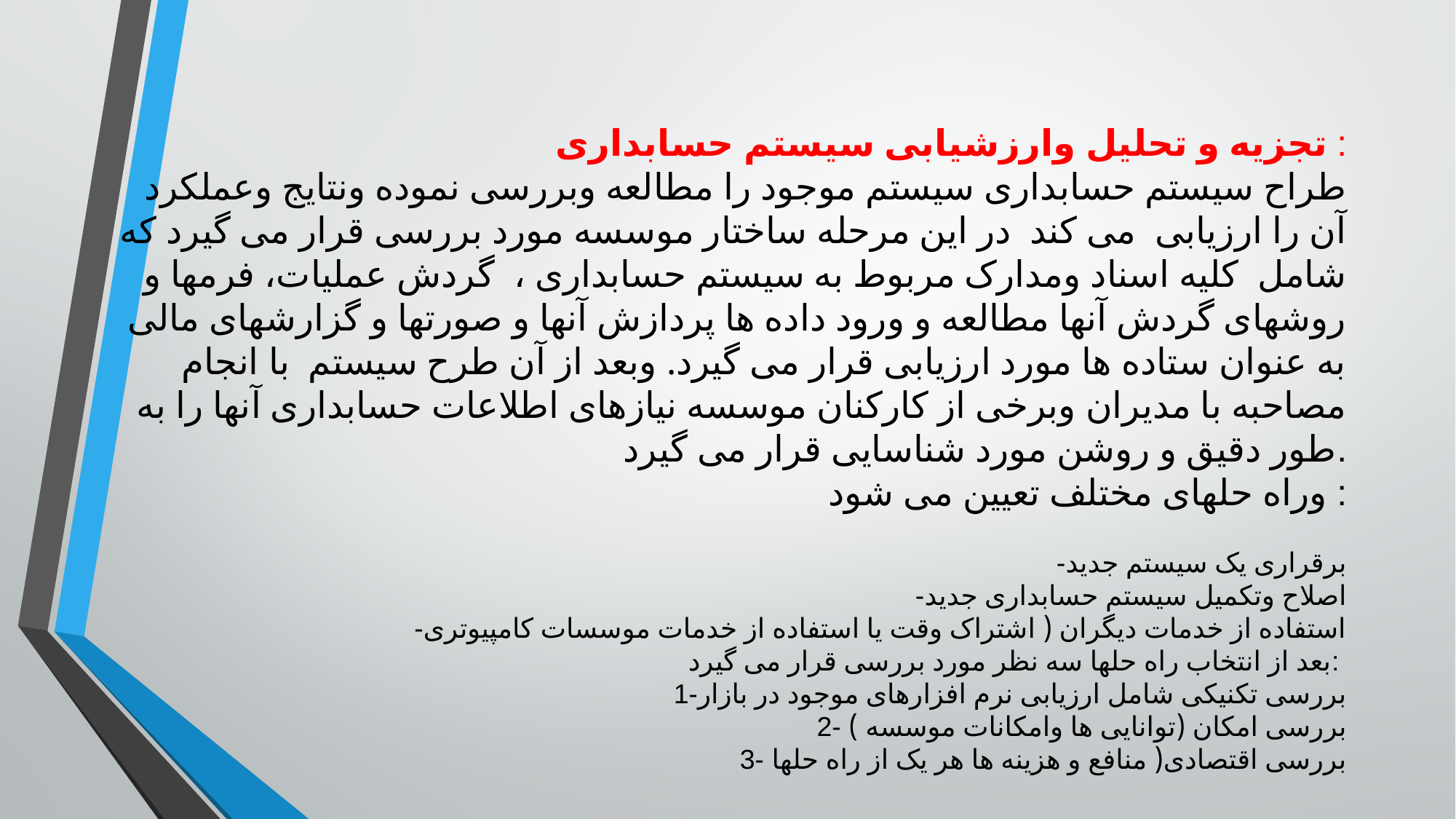

تجزیه و تحلیل وارزشیابی سیستم حسابداری :
طراح سیستم حسابداری سیستم موجود را مطالعه وبررسی نموده ونتایج وعملکرد آن را ارزیابی  می کند  در این مرحله ساختار موسسه مورد بررسی قرار می گیرد که شامل  کلیه اسناد ومدارک مربوط به سیستم حسابداری ،  گردش عملیات، فرمها و روشهای گردش آنها مطالعه و ورود داده ها پردازش آنها و صورتها و گزارشهای مالی  به عنوان ستاده ها مورد ارزیابی قرار می گیرد. وبعد از آن طرح سیستم  با انجام مصاحبه با مدیران وبرخی از کارکنان موسسه نیازهای اطلاعات حسابداری آنها را به طور دقیق و روشن مورد شناسایی قرار می گیرد.
وراه حلهای مختلف تعیین می شود :

-برقراری یک سیستم جدید
-اصلاح وتکمیل سیستم حسابداری جدید
-استفاده از خدمات دیگران ( اشتراک وقت یا استفاده از خدمات موسسات کامپیوتری
بعد از انتخاب راه حلها سه نظر مورد بررسی قرار می گیرد:
1-بررسی تکنیکی شامل ارزیابی نرم افزارهای موجود در بازار
2- بررسی امکان (توانایی ها وامکانات موسسه )
3- بررسی اقتصادی( منافع و هزینه ها هر یک از راه حلها